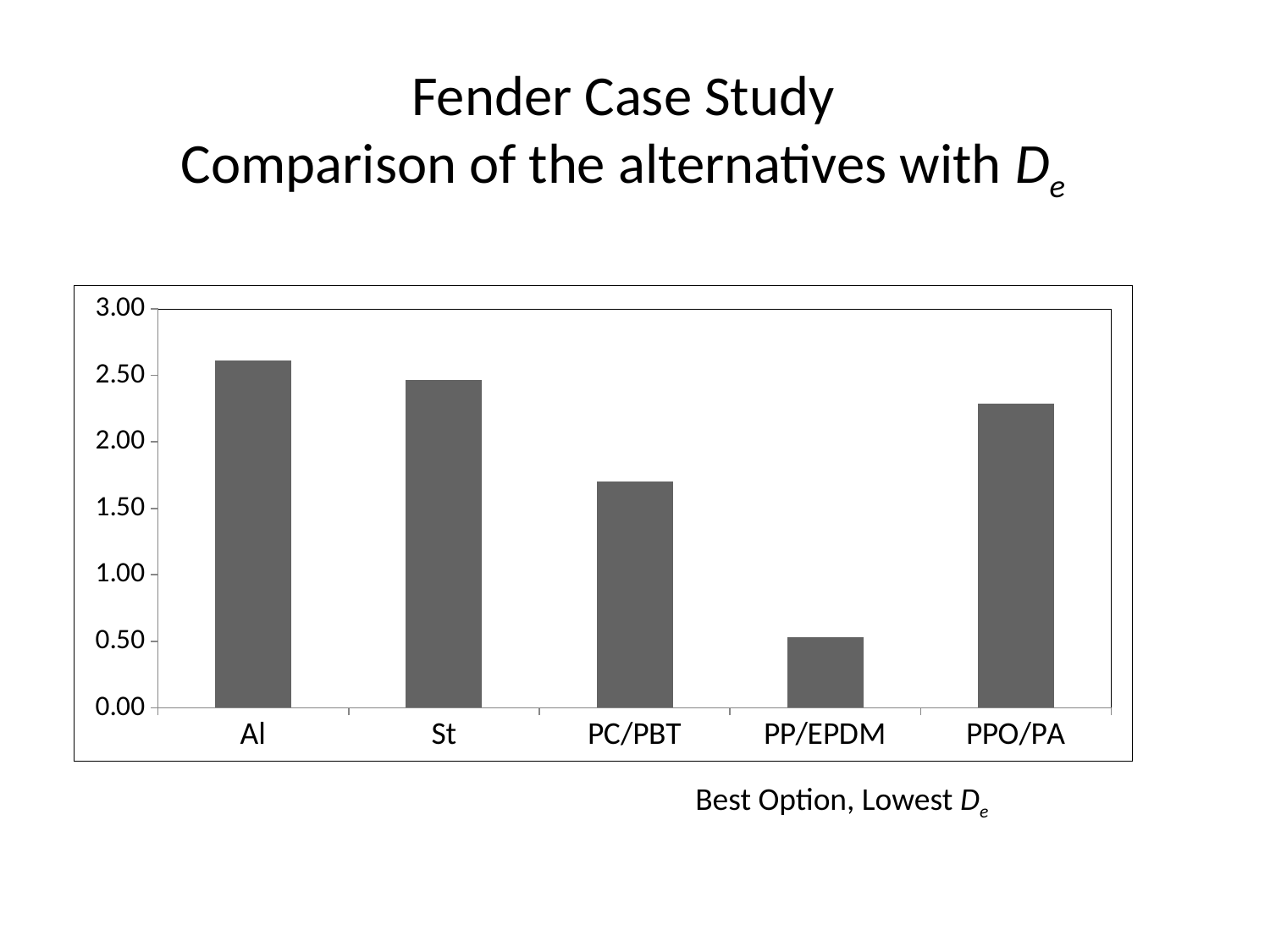

Fender Case Study
Comparison of the alternatives with De

### Chart

| Category |  |
|---|---|
| Al | 2.6116980149615157 |
| St | 2.4660471252202476 |
| PC/PBT | 1.702454484099341 |
| PP/EPDM | 0.5278867897664399 |
| PPO/PA | 2.2907164223242273 |
Best Option, Lowest De